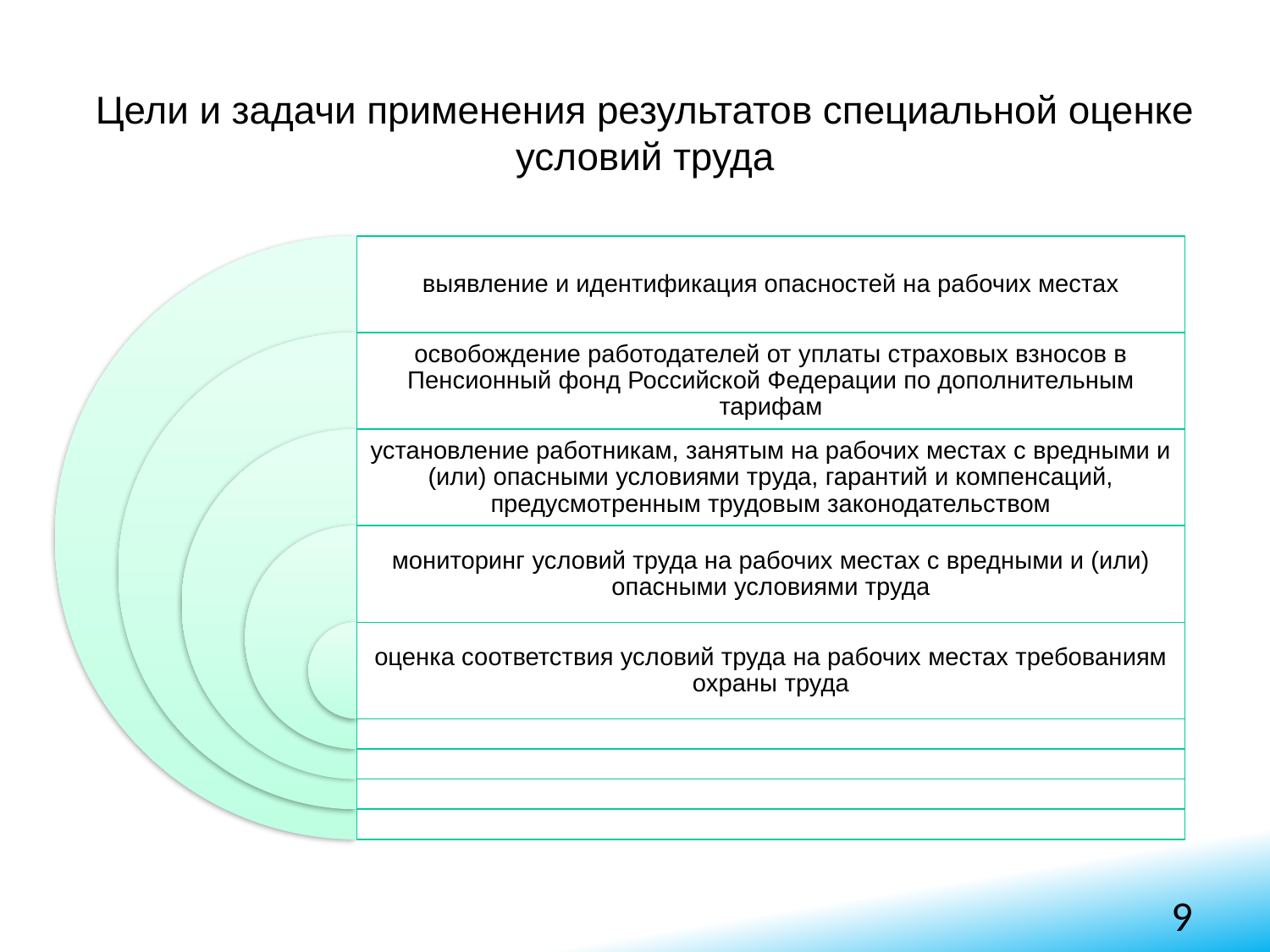

Цели и задачи применения результатов специальной оценке условий труда
выявление и идентификация опасностей на рабочих местах
освобождение работодателей от уплаты страховых взносов в Пенсионный фонд Российской Федерации по дополнительным тарифам
установление работникам, занятым на рабочих местах с вредными и (или) опасными условиями труда, гарантий и компенсаций, предусмотренным трудовым законодательством
мониторинг условий труда на рабочих местах с вредными и (или) опасными условиями труда
оценка соответствия условий труда на рабочих местах требованиям охраны труда
9